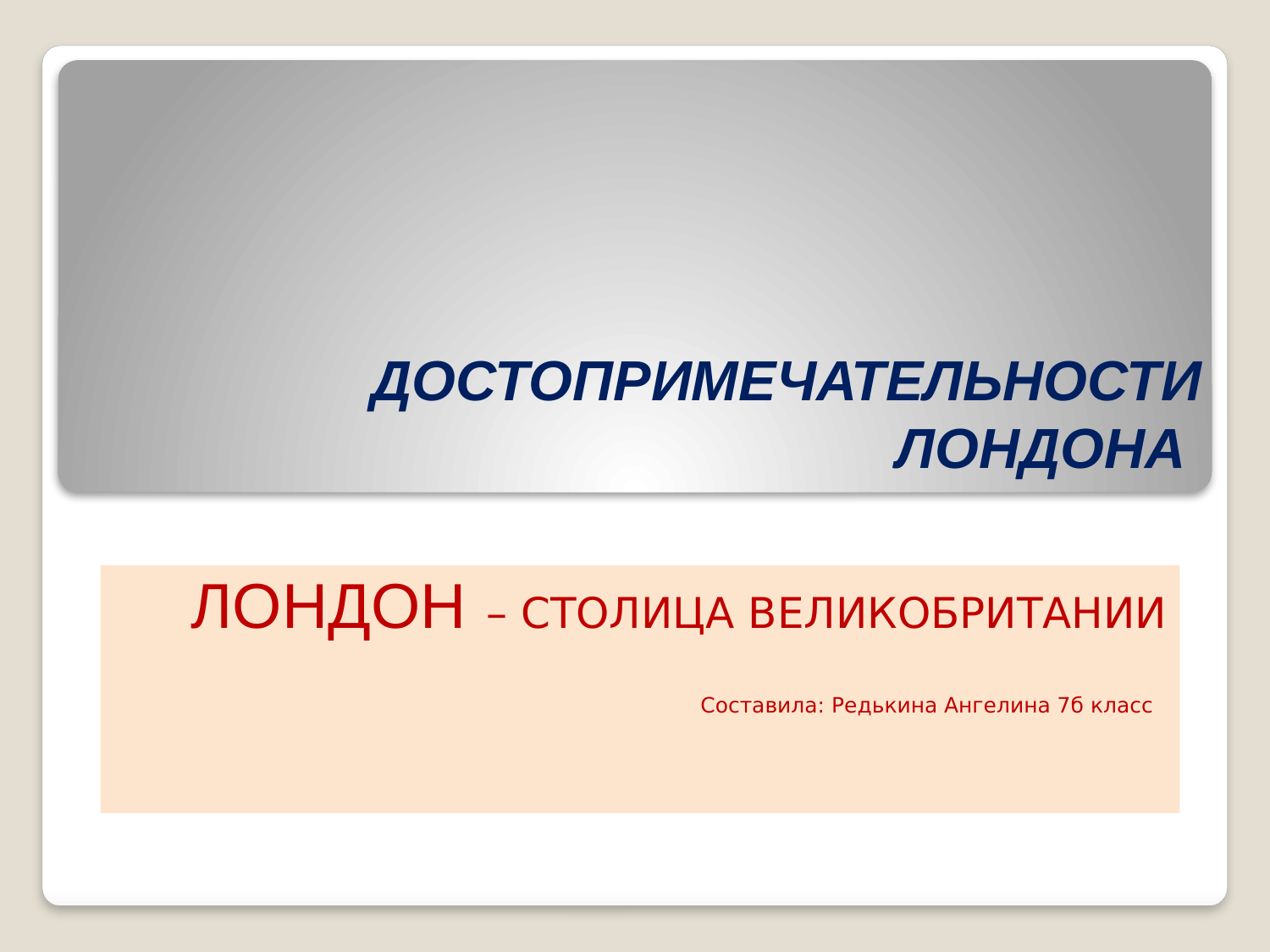

# ДОСТОПРИМЕЧАТЕЛЬНОСТИ ЛОНДОНА
ЛОНДОН – СТОЛИЦА ВЕЛИКОБРИТАНИИ

Составила: Редькина Ангелина 7б класс